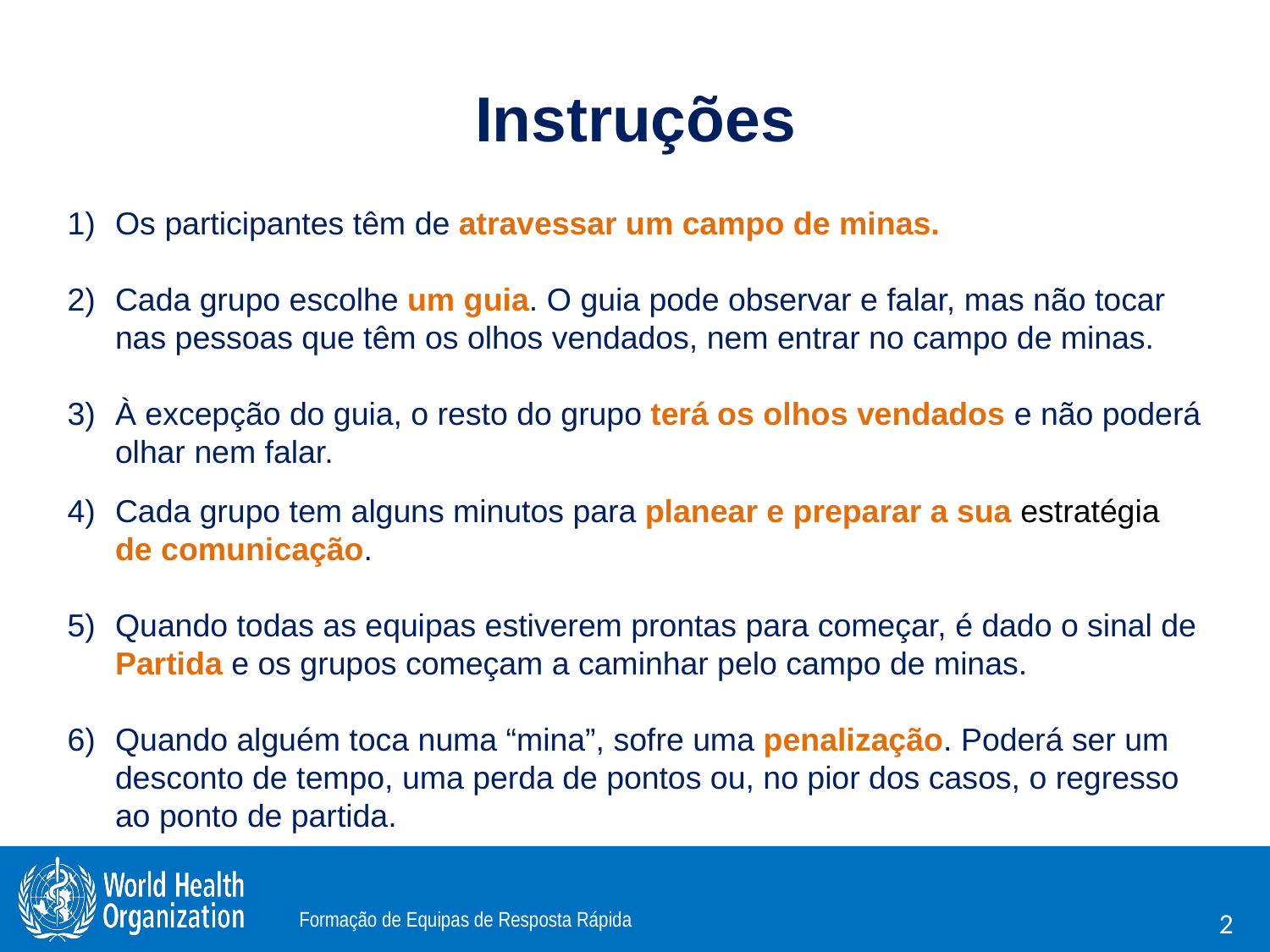

# Instruções

Os participantes têm de atravessar um campo de minas.

Cada grupo escolhe um guia. O guia pode observar e falar, mas não tocar nas pessoas que têm os olhos vendados, nem entrar no campo de minas.

À excepção do guia, o resto do grupo terá os olhos vendados e não poderá olhar nem falar.
Cada grupo tem alguns minutos para planear e preparar a sua estratégia de comunicação.

Quando todas as equipas estiverem prontas para começar, é dado o sinal de Partida e os grupos começam a caminhar pelo campo de minas.

Quando alguém toca numa “mina”, sofre uma penalização. Poderá ser um desconto de tempo, uma perda de pontos ou, no pior dos casos, o regresso ao ponto de partida.